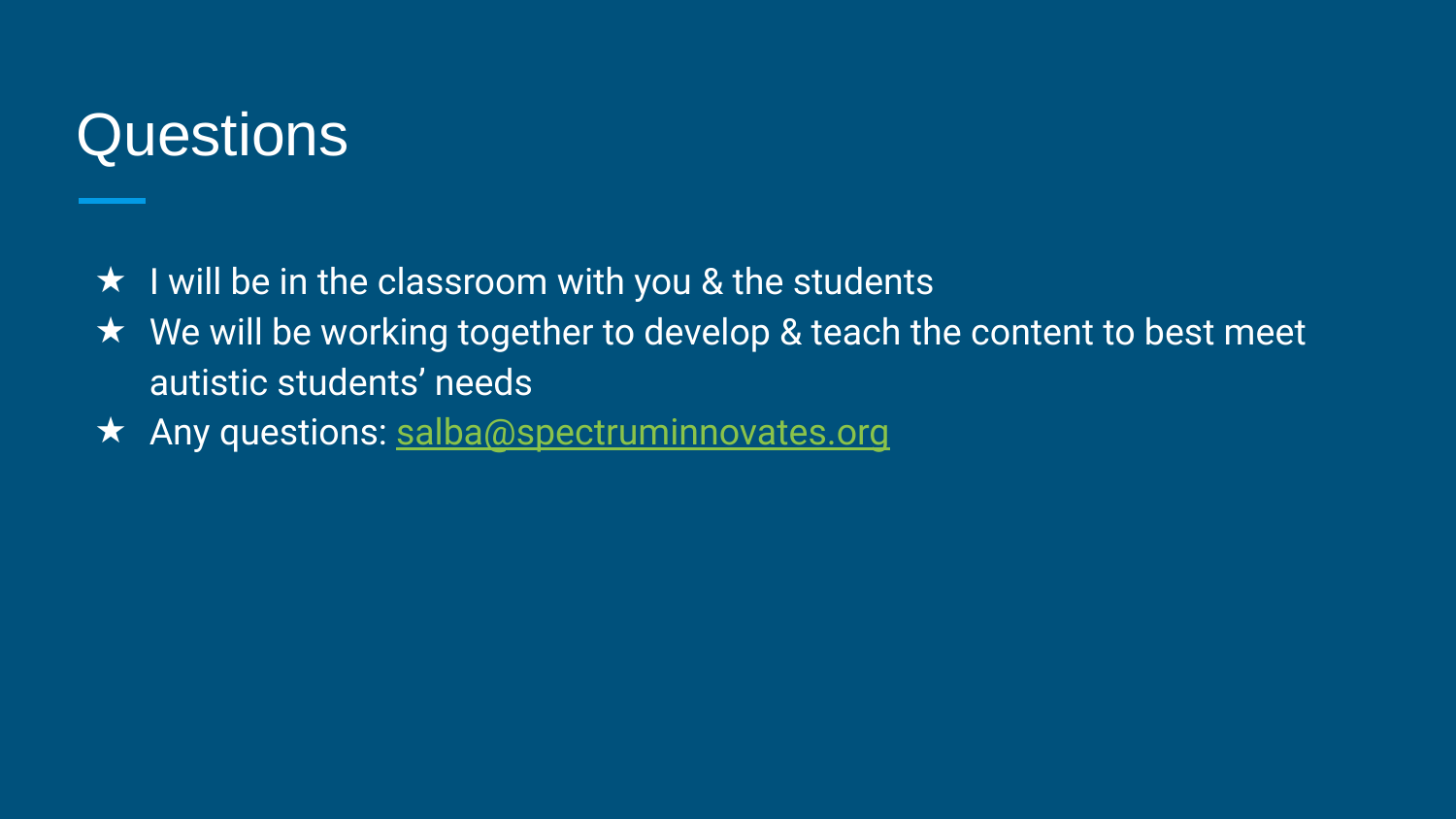

# Questions
I will be in the classroom with you & the students
We will be working together to develop & teach the content to best meet autistic students’ needs
Any questions: salba@spectruminnovates.org